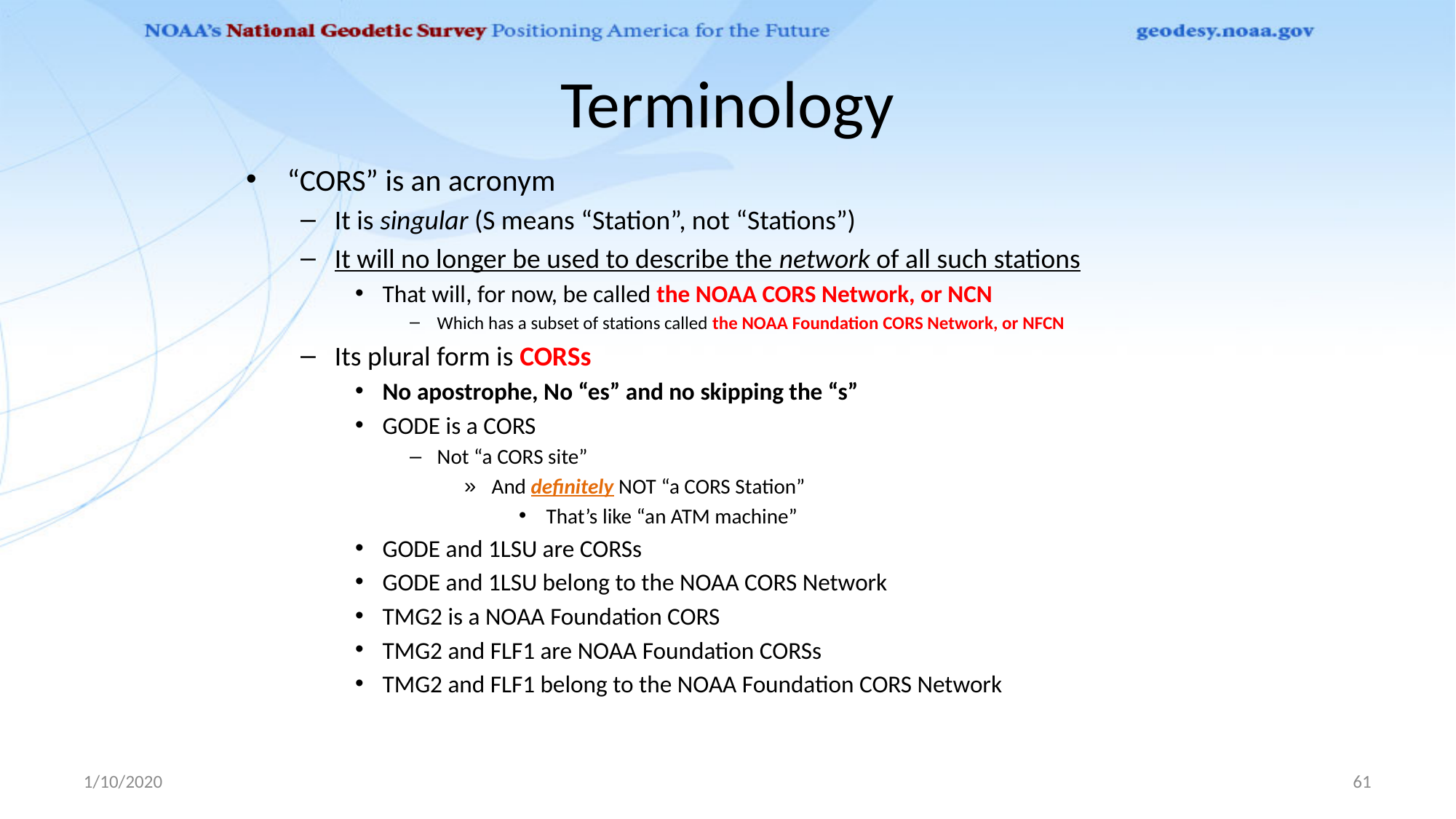

# Terminology
“CORS” is an acronym
It is singular (S means “Station”, not “Stations”)
It will no longer be used to describe the network of all such stations
That will, for now, be called the NOAA CORS Network, or NCN
Which has a subset of stations called the NOAA Foundation CORS Network, or NFCN
Its plural form is CORSs
No apostrophe, No “es” and no skipping the “s”
GODE is a CORS
Not “a CORS site”
And definitely NOT “a CORS Station”
That’s like “an ATM machine”
GODE and 1LSU are CORSs
GODE and 1LSU belong to the NOAA CORS Network
TMG2 is a NOAA Foundation CORS
TMG2 and FLF1 are NOAA Foundation CORSs
TMG2 and FLF1 belong to the NOAA Foundation CORS Network

1/10/2020
61